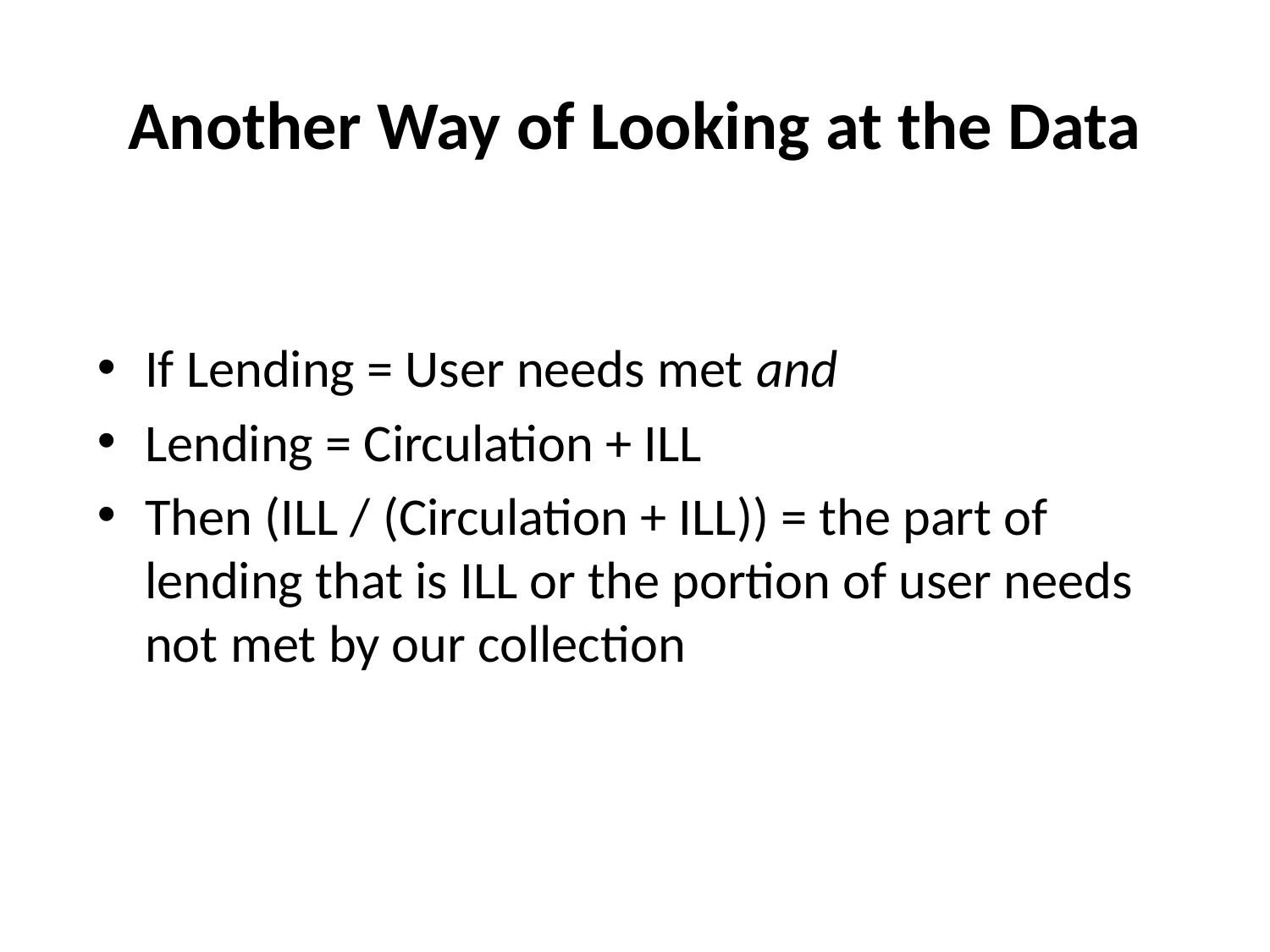

# Another Way of Looking at the Data
If Lending = User needs met and
Lending = Circulation + ILL
Then (ILL / (Circulation + ILL)) = the part of lending that is ILL or the portion of user needs not met by our collection